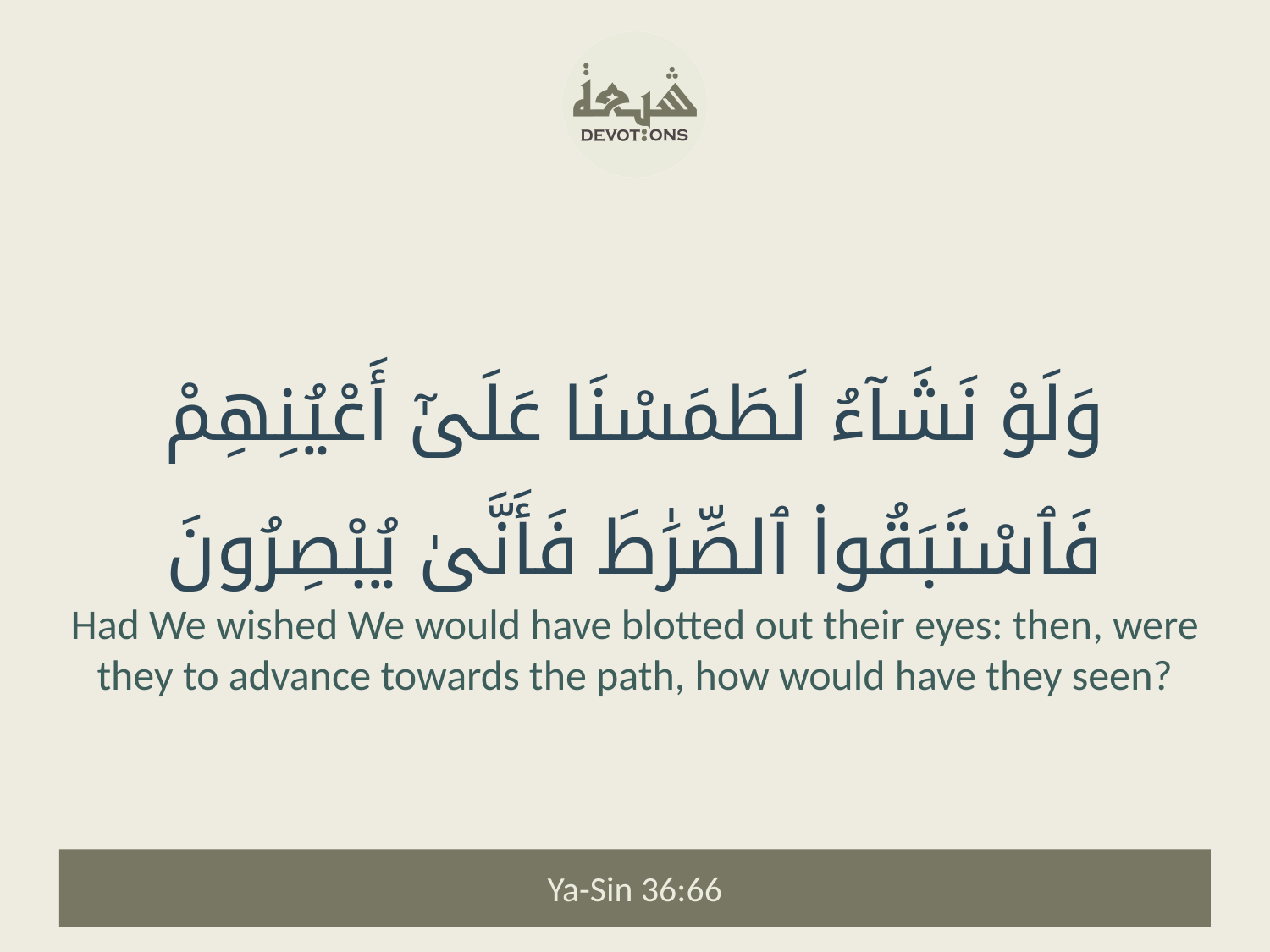

وَلَوْ نَشَآءُ لَطَمَسْنَا عَلَىٰٓ أَعْيُنِهِمْ فَٱسْتَبَقُوا۟ ٱلصِّرَٰطَ فَأَنَّىٰ يُبْصِرُونَ
Had We wished We would have blotted out their eyes: then, were they to advance towards the path, how would have they seen?
Ya-Sin 36:66